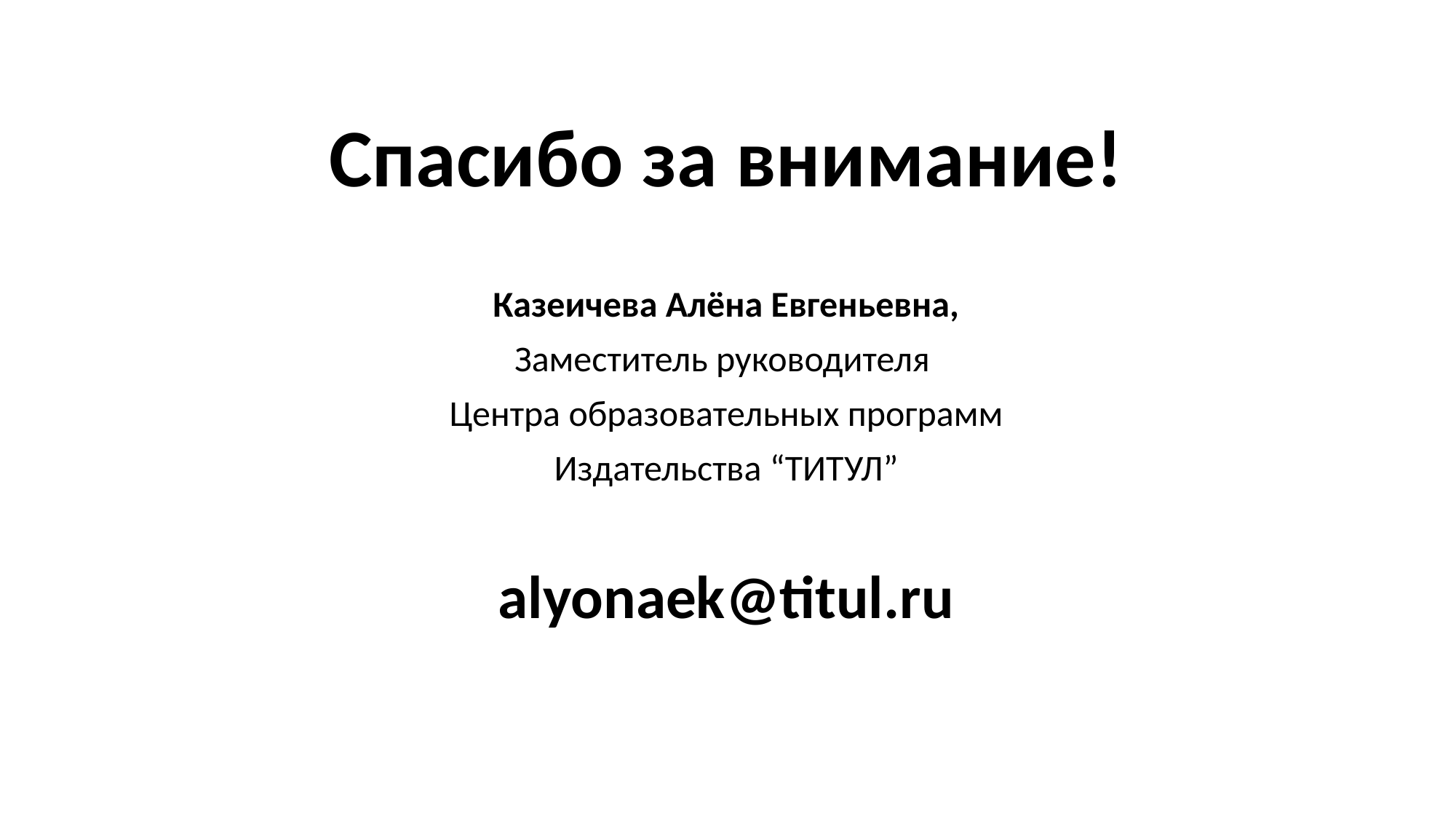

Спасибо за внимание!

Казеичева Алёна Евгеньевна,
Заместитель руководителя
Центра образовательных программ
Издательства “ТИТУЛ”

alyonaek@titul.ru